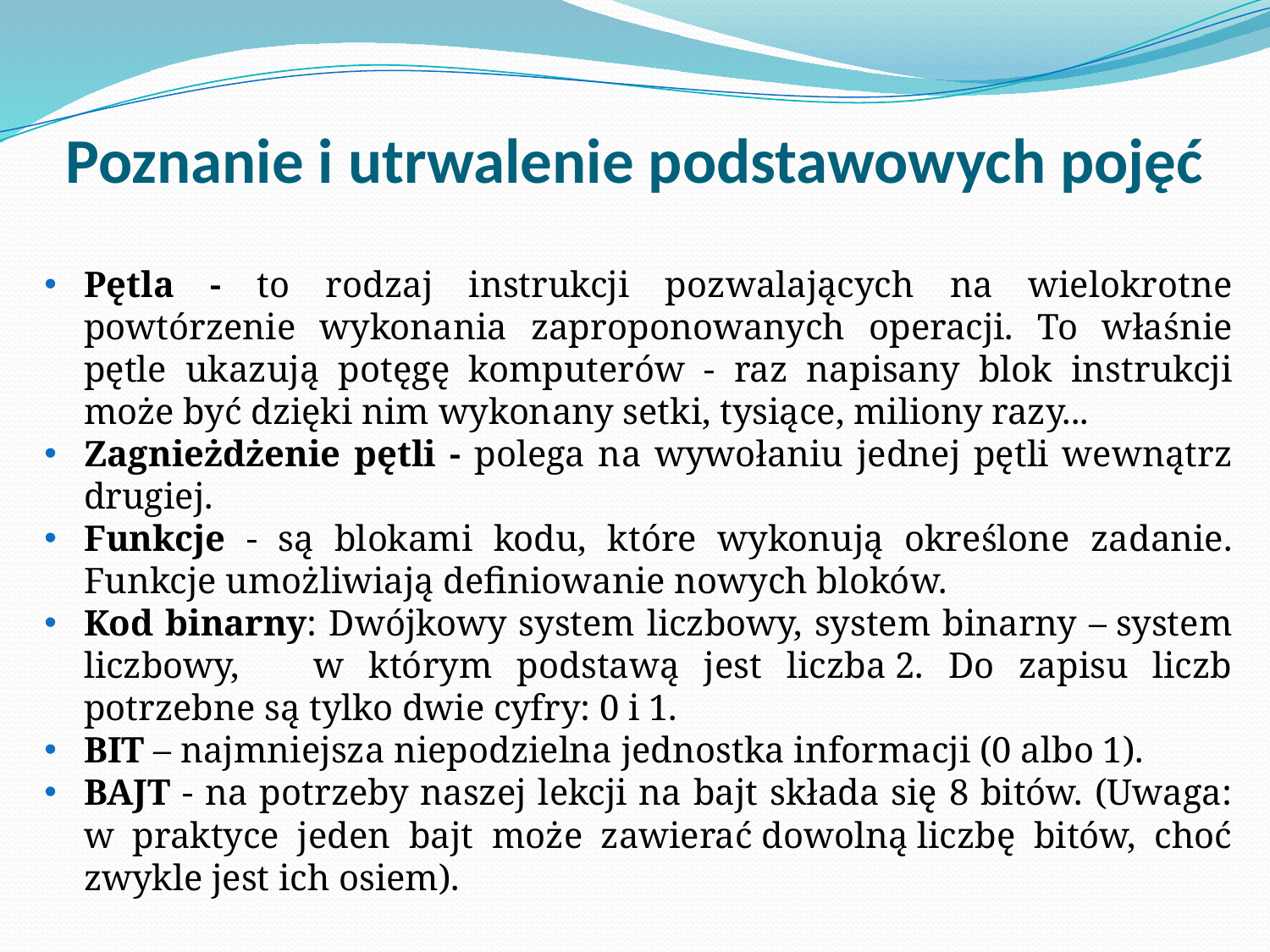

# Poznanie i utrwalenie podstawowych pojęć
Pętla - to rodzaj instrukcji pozwalających na wielokrotne powtórzenie wykonania zaproponowanych operacji. To właśnie pętle ukazują potęgę komputerów - raz napisany blok instrukcji może być dzięki nim wykonany setki, tysiące, miliony razy...
Zagnieżdżenie pętli - polega na wywołaniu jednej pętli wewnątrz drugiej.
Funkcje - są blokami kodu, które wykonują określone zadanie. Funkcje umożliwiają definiowanie nowych bloków.
Kod binarny: Dwójkowy system liczbowy, system binarny – system liczbowy,   w którym podstawą jest liczba 2. Do zapisu liczb potrzebne są tylko dwie cyfry: 0 i 1.
BIT – najmniejsza niepodzielna jednostka informacji (0 albo 1).
BAJT - na potrzeby naszej lekcji na bajt składa się 8 bitów. (Uwaga: w praktyce jeden bajt może zawierać dowolną liczbę bitów, choć zwykle jest ich osiem).